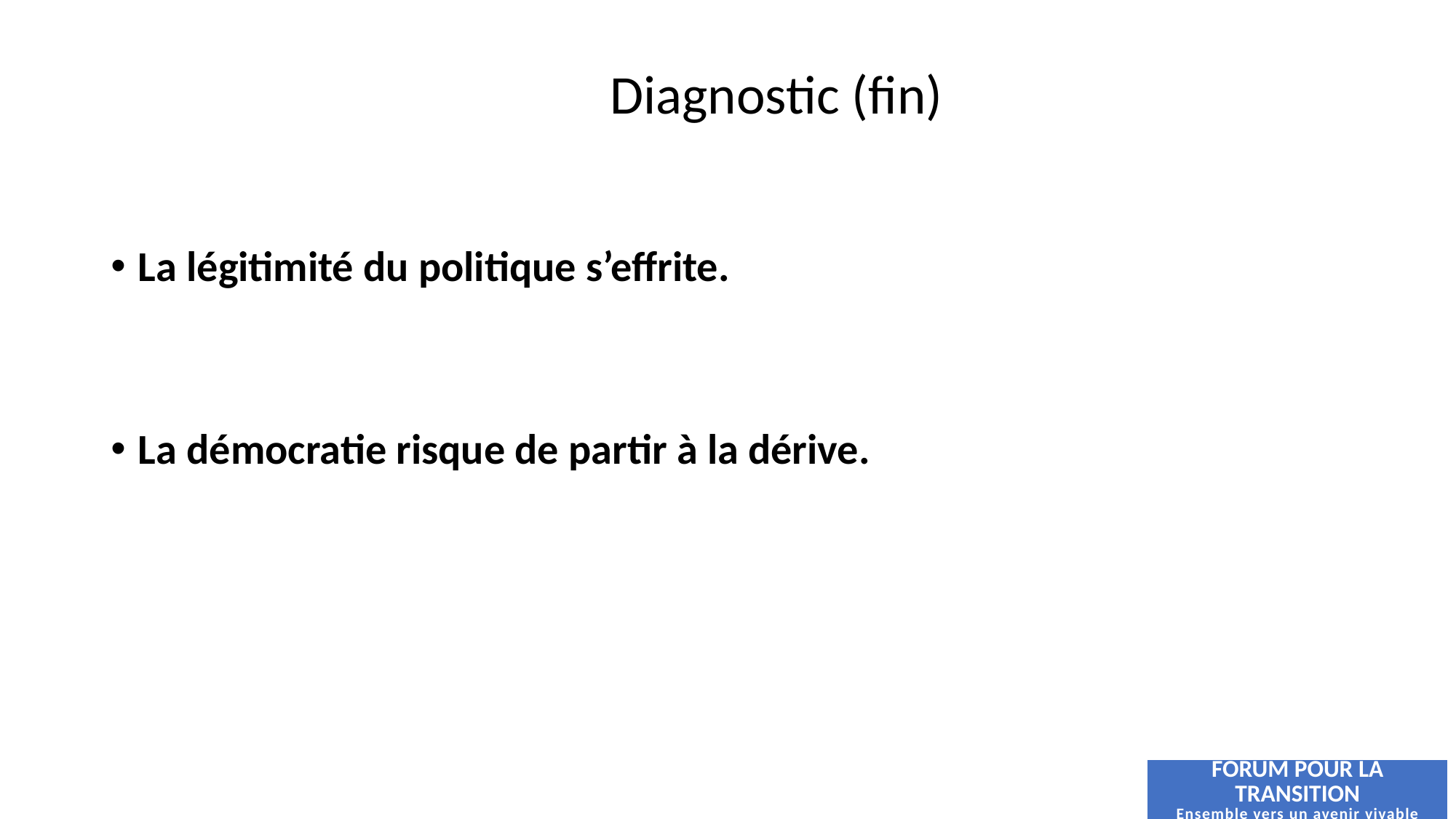

# Diagnostic (fin)

La légitimité du politique s’effrite.

La démocratie risque de partir à la dérive.